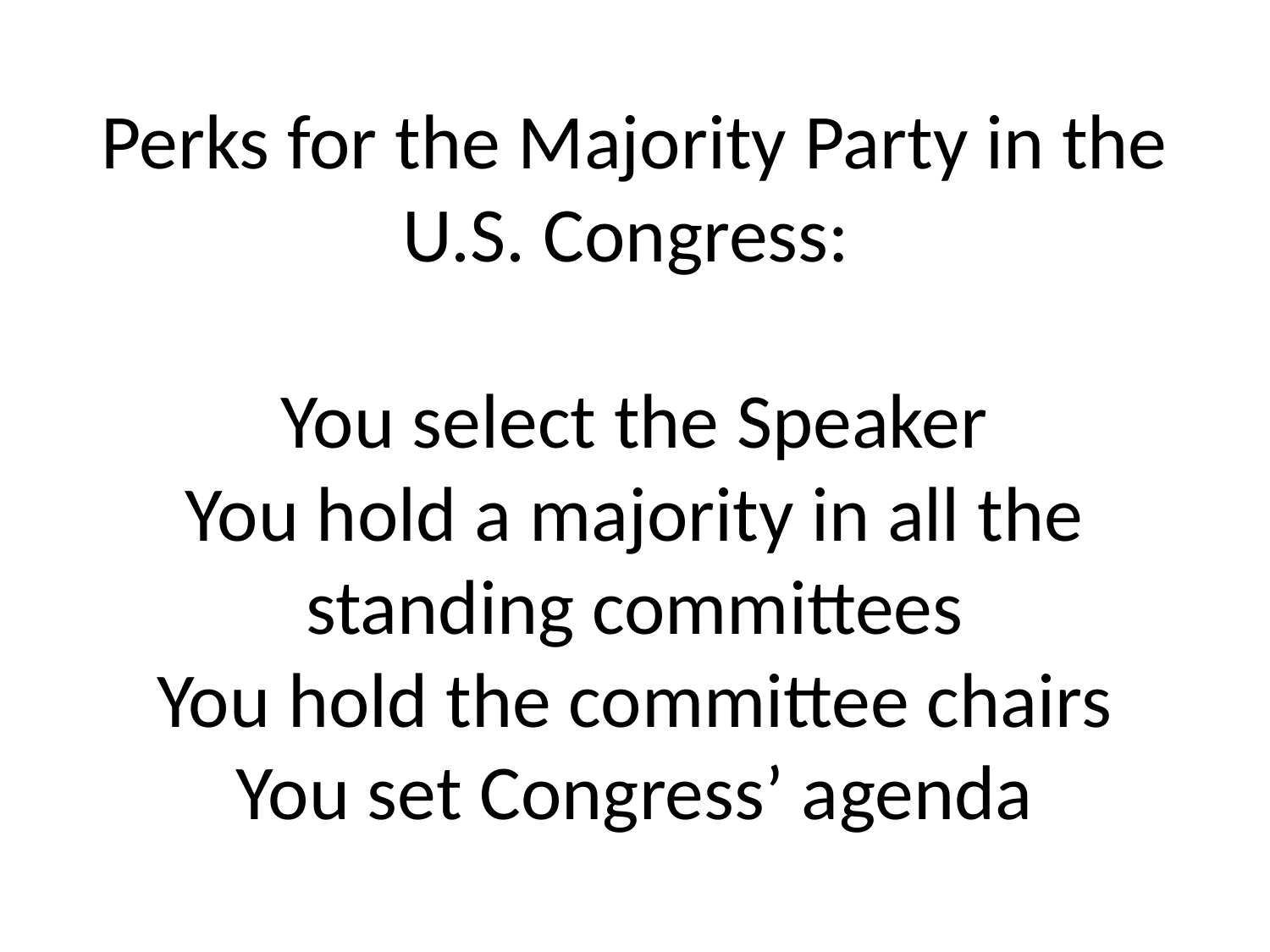

# Perks for the Majority Party in the U.S. Congress: You select the Speaker You hold a majority in all the standing committees You hold the committee chairs You set Congress’ agenda